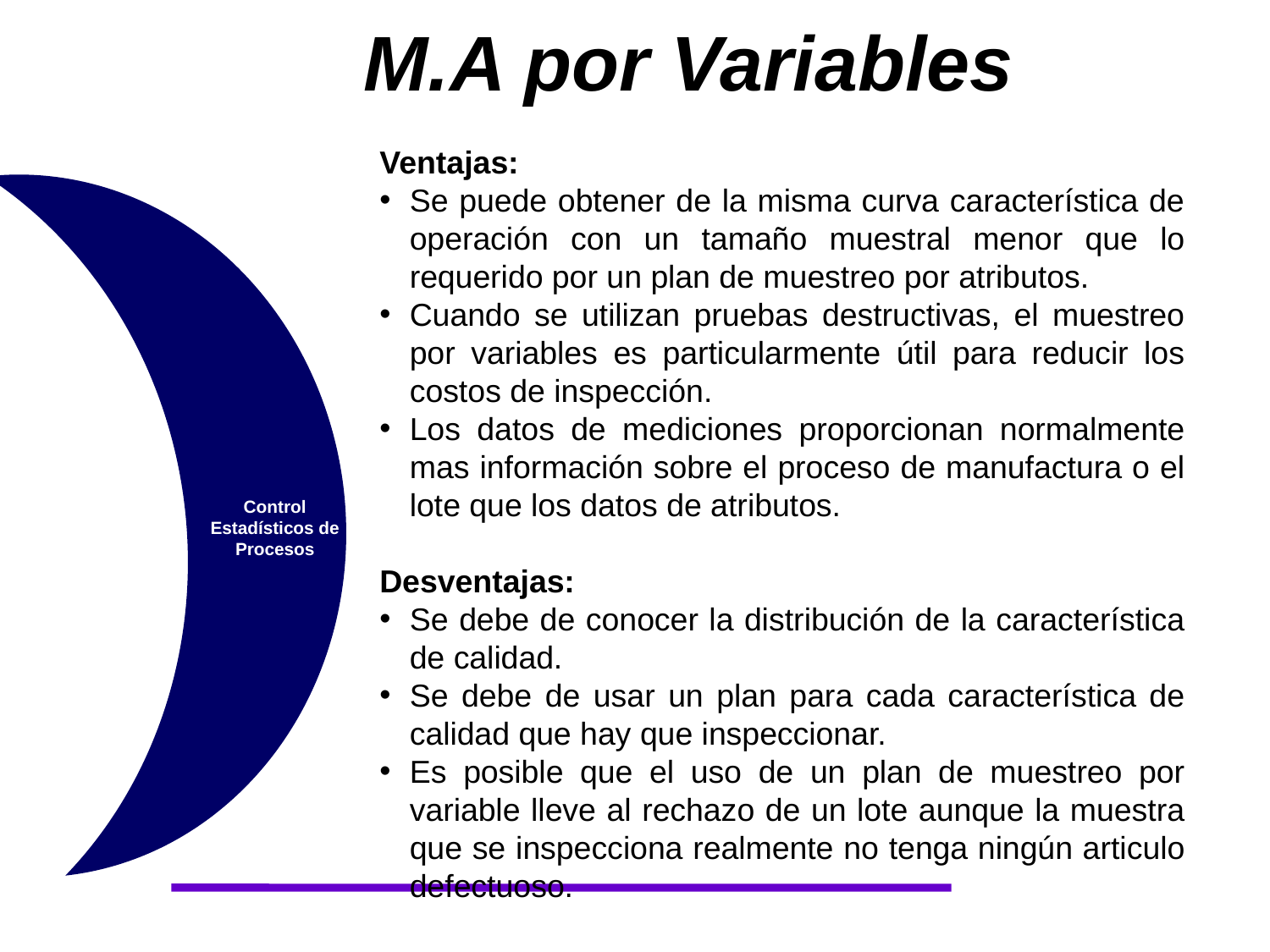

M.A por Variables

Ventajas:
Se puede obtener de la misma curva característica de operación con un tamaño muestral menor que lo requerido por un plan de muestreo por atributos.
Cuando se utilizan pruebas destructivas, el muestreo por variables es particularmente útil para reducir los costos de inspección.
Los datos de mediciones proporcionan normalmente mas información sobre el proceso de manufactura o el lote que los datos de atributos.

Desventajas:
Se debe de conocer la distribución de la característica de calidad.
Se debe de usar un plan para cada característica de calidad que hay que inspeccionar.
Es posible que el uso de un plan de muestreo por variable lleve al rechazo de un lote aunque la muestra que se inspecciona realmente no tenga ningún articulo defectuoso.

Control Estadísticos de Procesos